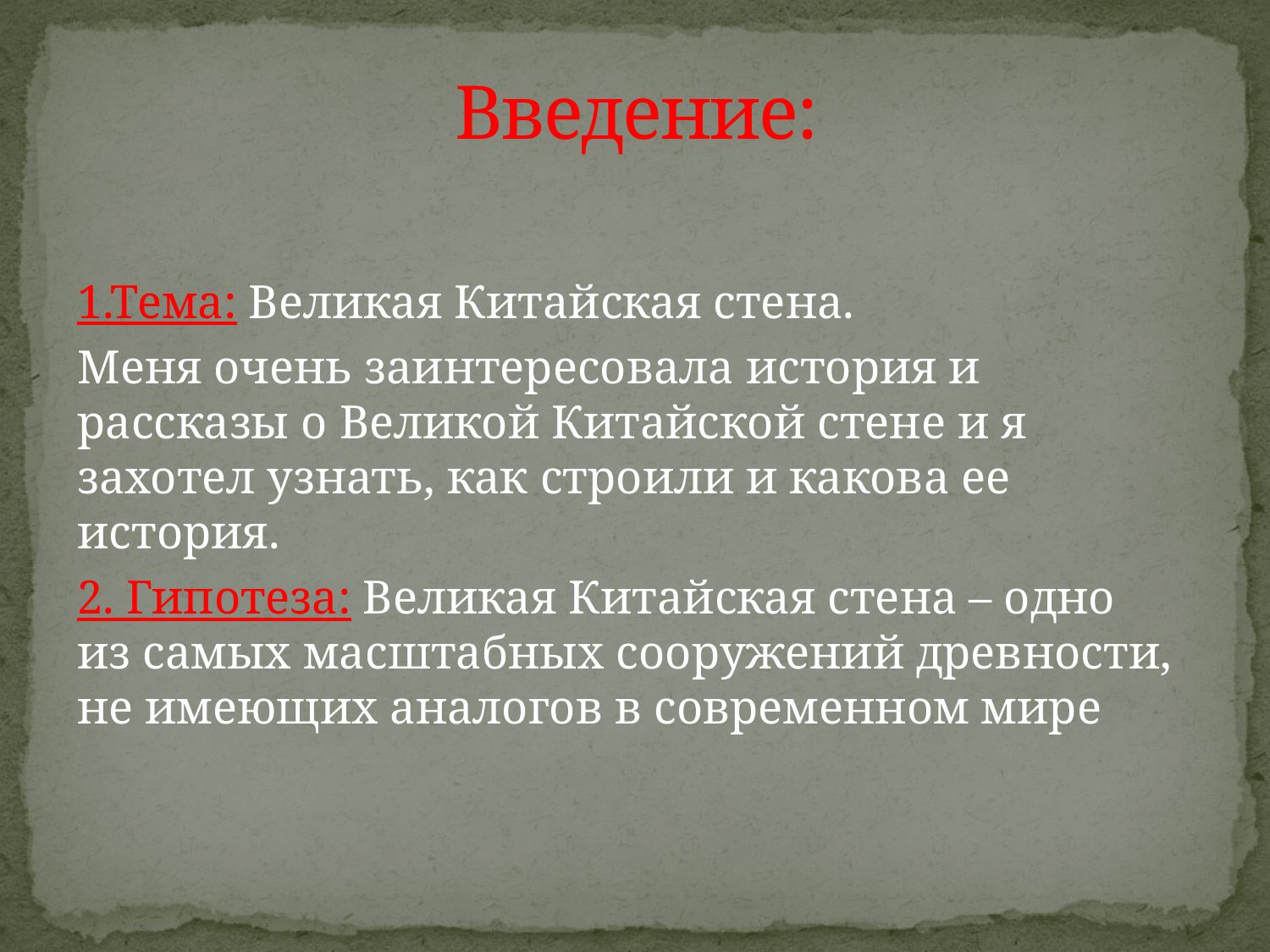

# Введение:
1.Тема: Великая Китайская стена.
Меня очень заинтересовала история и рассказы о Великой Китайской стене и я захотел узнать, как строили и какова ее история.
2. Гипотеза: Великая Китайская стена – одно из самых масштабных сооружений древности, не имеющих аналогов в современном мире